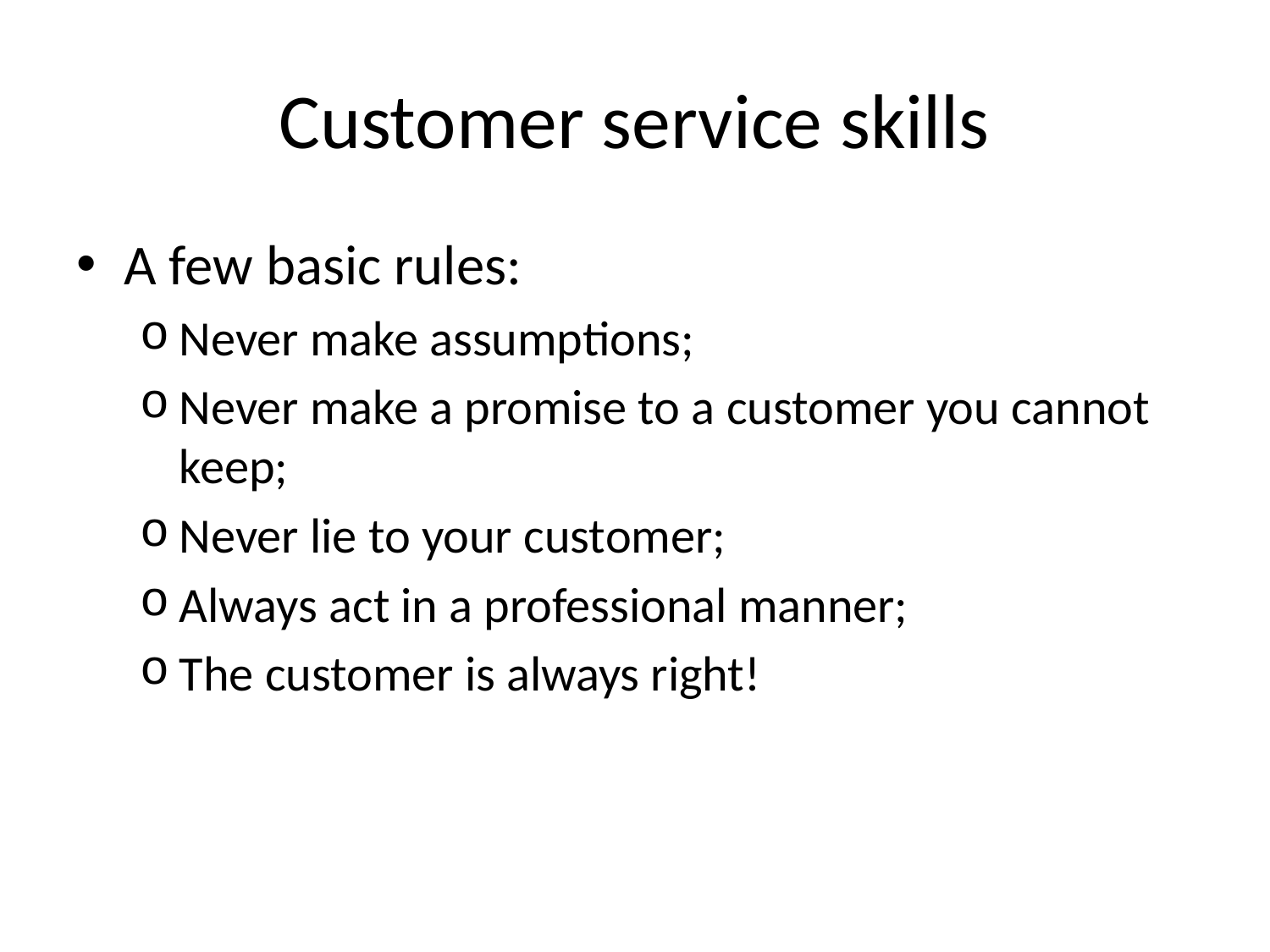

# Customer service skills
A few basic rules:
Never make assumptions;
Never make a promise to a customer you cannot keep;
Never lie to your customer;
Always act in a professional manner;
The customer is always right!